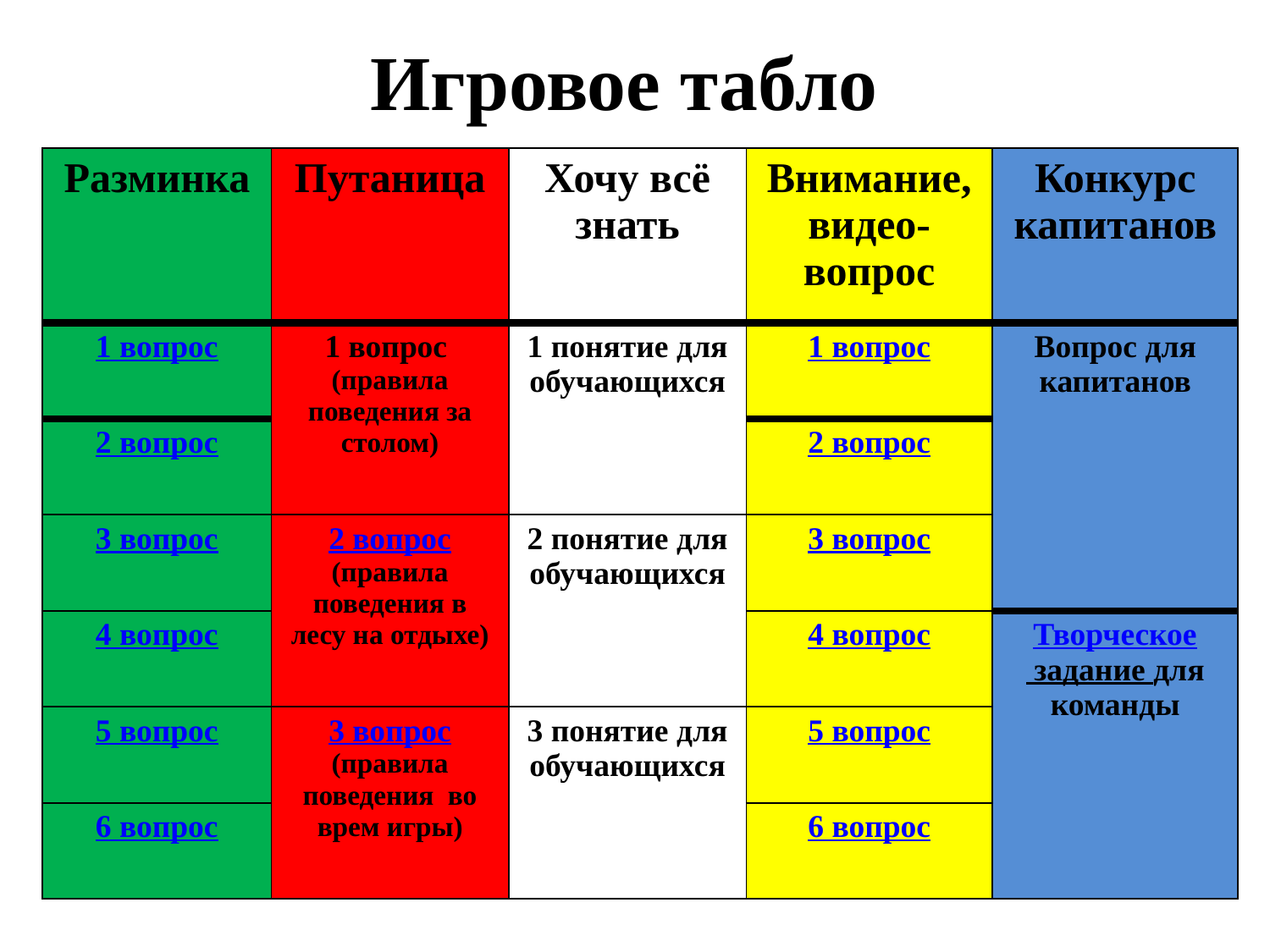

# Игровое табло
| Разминка | Путаница | Хочу всё знать | Внимание, видео-вопрос | Конкурс капитанов |
| --- | --- | --- | --- | --- |
| 1 вопрос | 1 вопрос (правила поведения за столом) | 1 понятие для обучающихся | 1 вопрос | Вопрос для капитанов |
| 2 вопрос |  |  | 2 вопрос |  |
| 3 вопрос | 2 вопрос (правила поведения в лесу на отдыхе) | 2 понятие для обучающихся | 3 вопрос |  |
| 4 вопрос |  |  | 4 вопрос | Творческое задание для команды |
| 5 вопрос | 3 вопрос (правила поведения во врем игры) | 3 понятие для обучающихся | 5 вопрос |  |
| 6 вопрос |  |  | 6 вопрос |  |